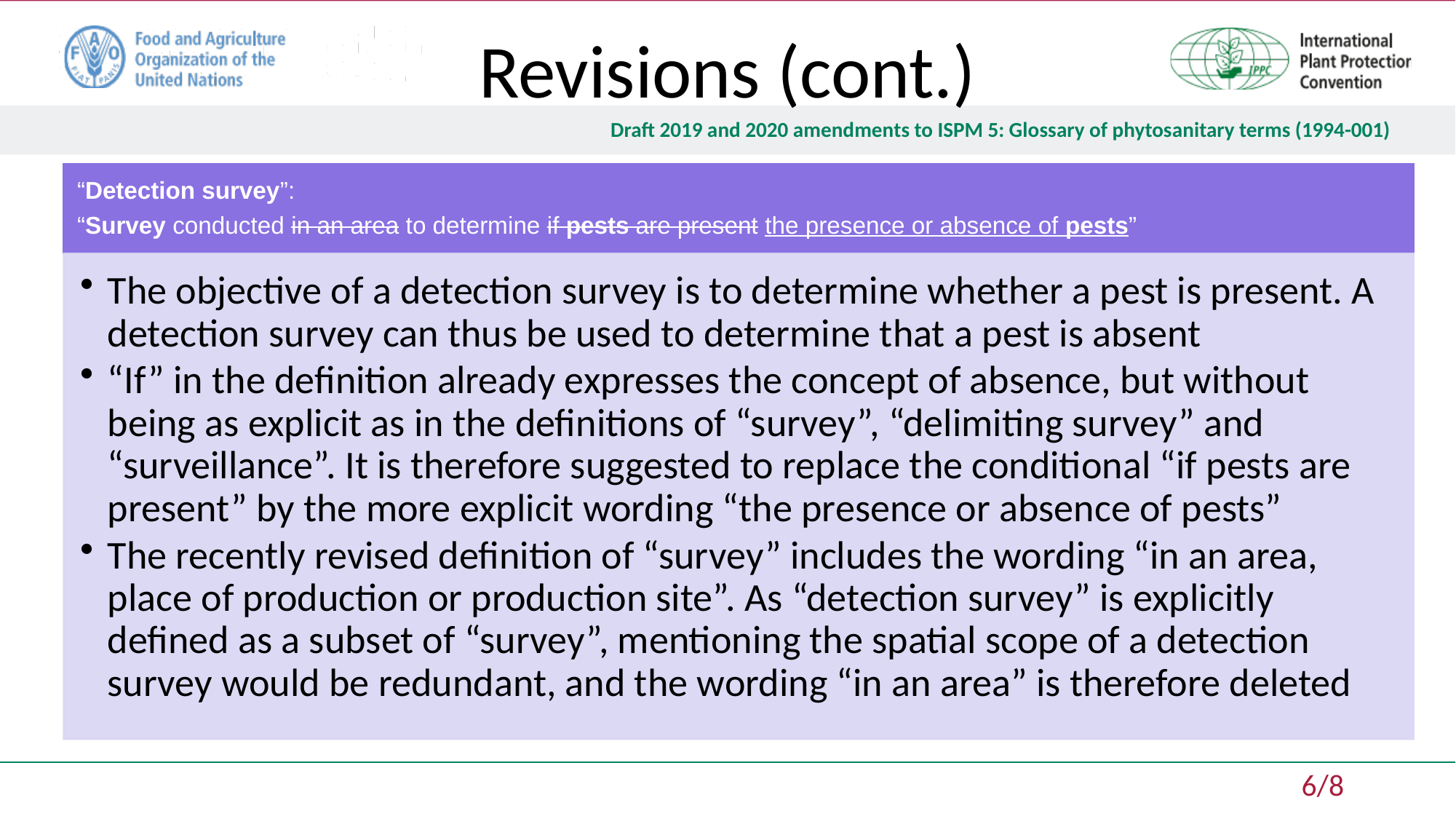

Revisions (cont.)
“Detection survey”:
“Survey conducted in an area to determine if pests are present the presence or absence of pests”
The objective of a detection survey is to determine whether a pest is present. A detection survey can thus be used to determine that a pest is absent
“If” in the definition already expresses the concept of absence, but without being as explicit as in the definitions of “survey”, “delimiting survey” and “surveillance”. It is therefore suggested to replace the conditional “if pests are present” by the more explicit wording “the presence or absence of pests”
The recently revised definition of “survey” includes the wording “in an area, place of production or production site”. As “detection survey” is explicitly defined as a subset of “survey”, mentioning the spatial scope of a detection survey would be redundant, and the wording “in an area” is therefore deleted